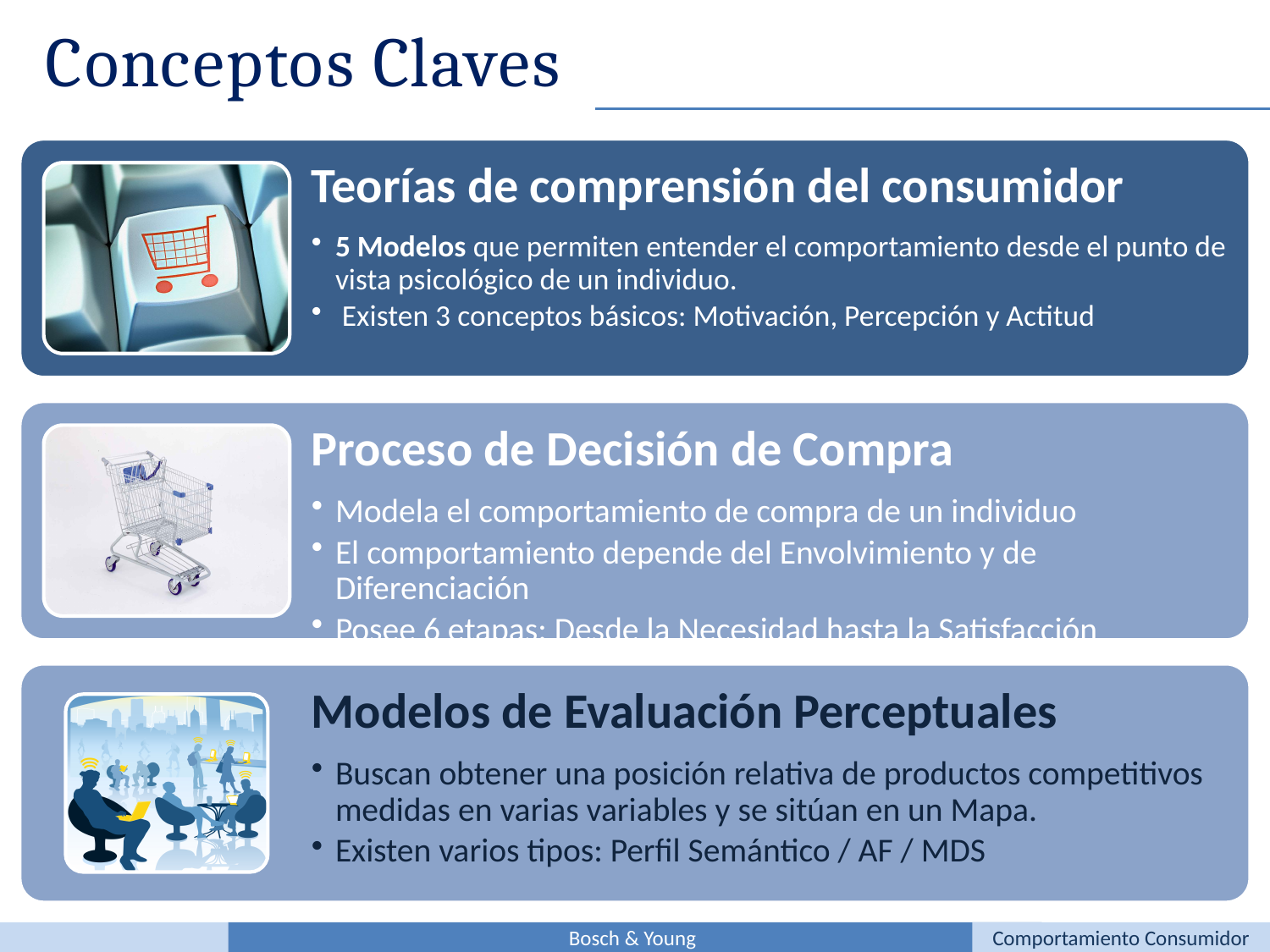

Conceptos Claves
Teorías de comprensión del consumidor
5 Modelos que permiten entender el comportamiento desde el punto de vista psicológico de un individuo.
 Existen 3 conceptos básicos: Motivación, Percepción y Actitud
Proceso de Decisión de Compra
Modela el comportamiento de compra de un individuo
El comportamiento depende del Envolvimiento y de Diferenciación
Posee 6 etapas: Desde la Necesidad hasta la Satisfacción
Modelos de Evaluación Perceptuales
Buscan obtener una posición relativa de productos competitivos medidas en varias variables y se sitúan en un Mapa.
Existen varios tipos: Perfil Semántico / AF / MDS

Bosch & Young
Comportamiento Consumidor